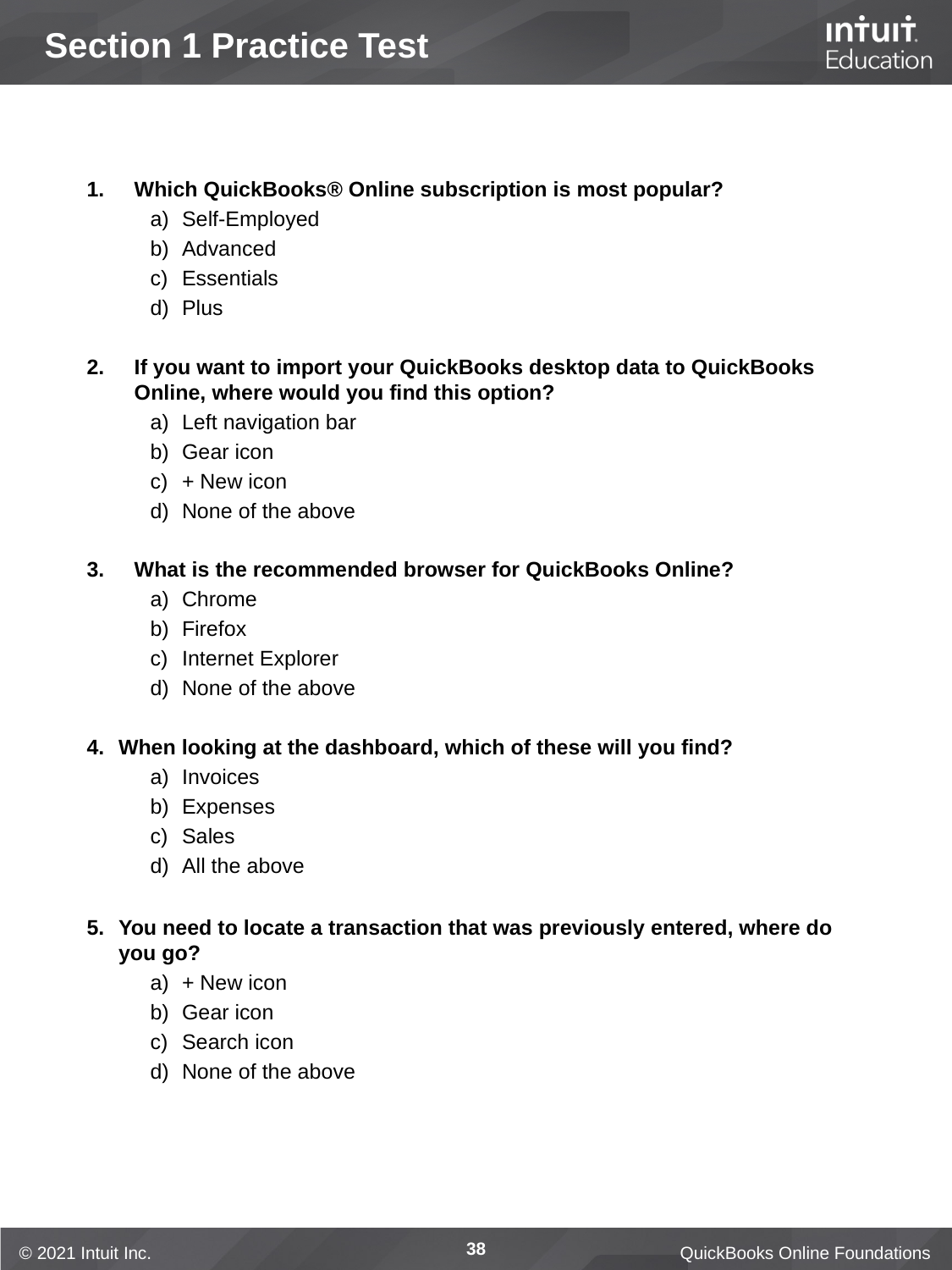

# Section 1 Practice Test
Which QuickBooks® Online subscription is most popular?
Self-Employed
Advanced
Essentials
Plus

If you want to import your QuickBooks desktop data to QuickBooks Online, where would you find this option?
Left navigation bar
Gear icon
+ New icon
None of the above

What is the recommended browser for QuickBooks Online?
Chrome
Firefox
Internet Explorer
None of the above

When looking at the dashboard, which of these will you find?
Invoices
Expenses
Sales
All the above

You need to locate a transaction that was previously entered, where do you go?
+ New icon
Gear icon
Search icon
None of the above

38